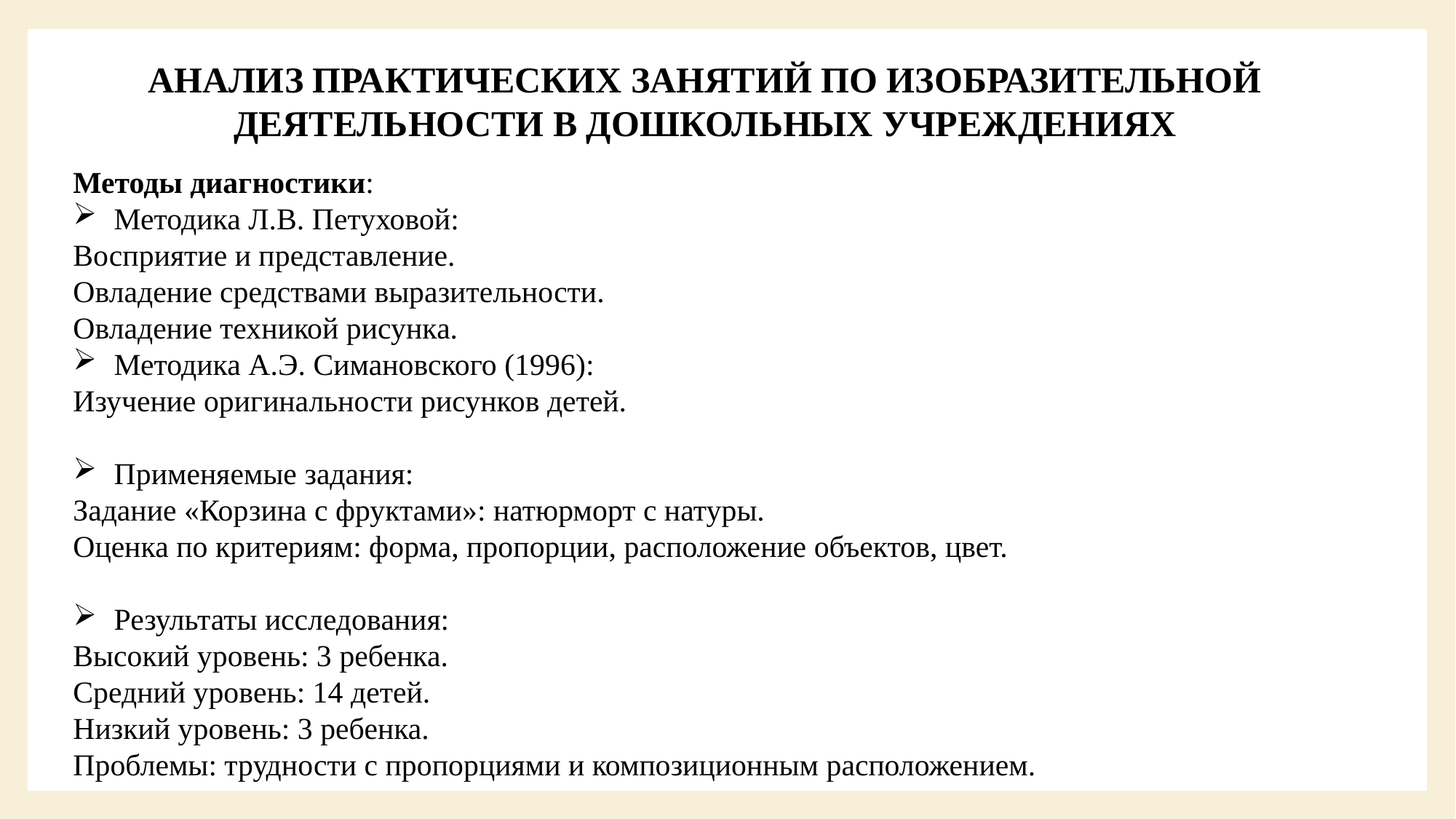

АНАЛИЗ ПРАКТИЧЕСКИХ ЗАНЯТИЙ ПО ИЗОБРАЗИТЕЛЬНОЙ ДЕЯТЕЛЬНОСТИ В ДОШКОЛЬНЫХ УЧРЕЖДЕНИЯХ
Методы диагностики:
Методика Л.В. Петуховой:
Восприятие и представление.
Овладение средствами выразительности.
Овладение техникой рисунка.
Методика А.Э. Симановского (1996):
Изучение оригинальности рисунков детей.

Применяемые задания:
Задание «Корзина с фруктами»: натюрморт с натуры.
Оценка по критериям: форма, пропорции, расположение объектов, цвет.

Результаты исследования:
Высокий уровень: 3 ребенка.
Средний уровень: 14 детей.
Низкий уровень: 3 ребенка.
Проблемы: трудности с пропорциями и композиционным расположением.